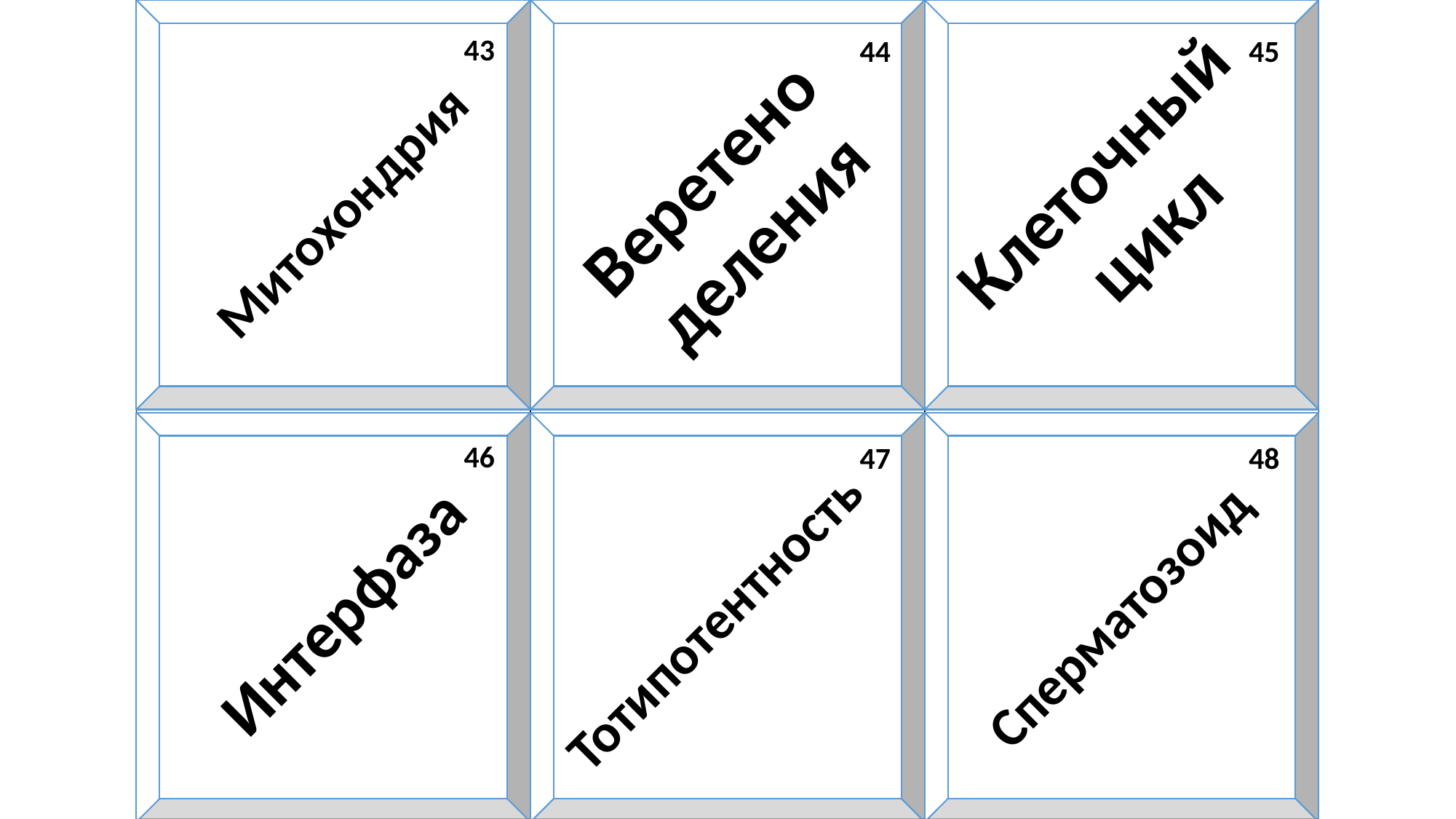

|  |  |  |
| --- | --- | --- |
|  |  |  |

43
44
45

Клеточный цикл
Веретено деления
Митохондрия

46
47
48

Интерфаза
Сперматозоид
Тотипотентность